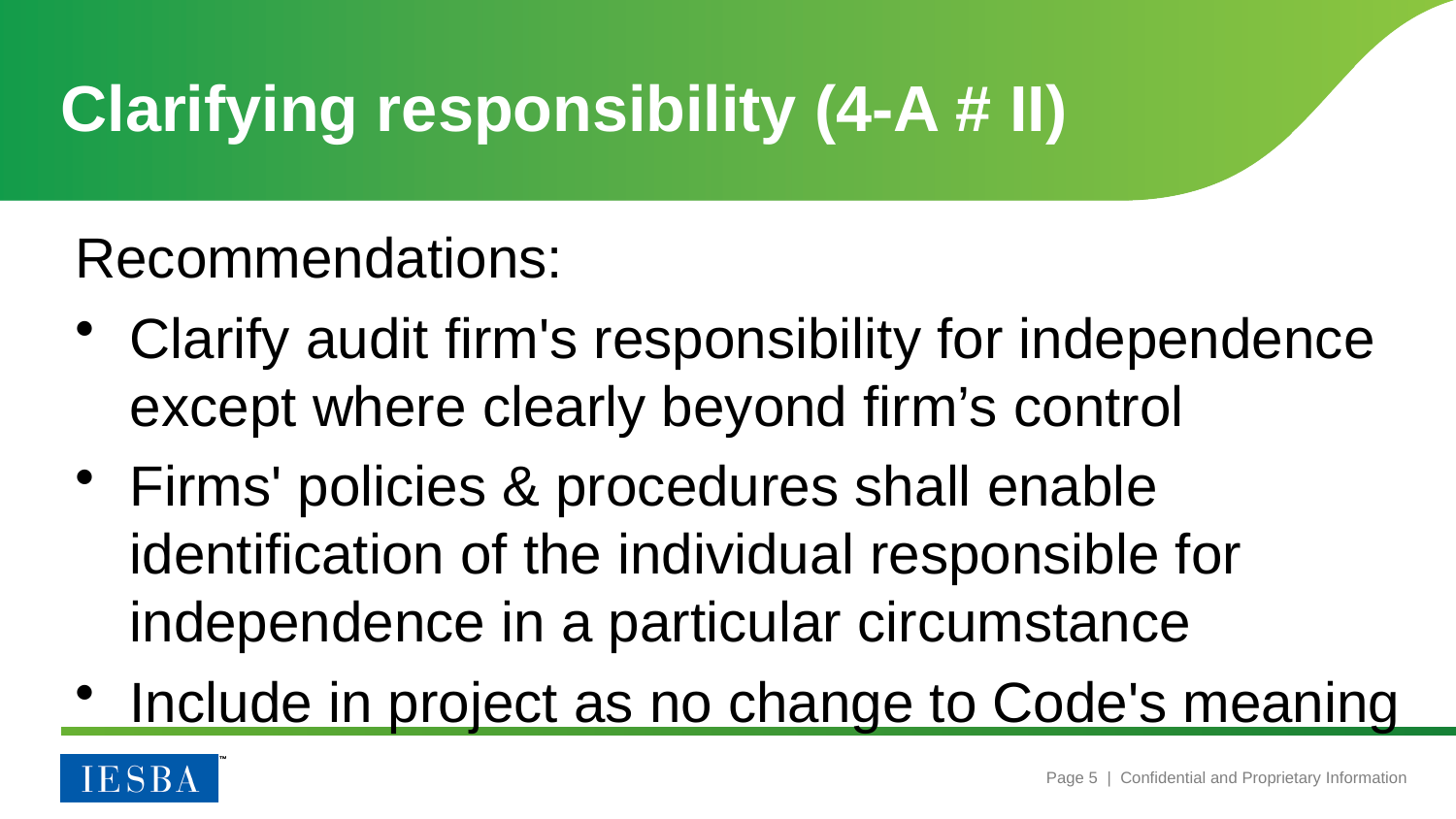

# Clarifying responsibility (4-A # II)
Recommendations:
Clarify audit firm's responsibility for independence except where clearly beyond firm’s control
Firms' policies & procedures shall enable identification of the individual responsible for independence in a particular circumstance
Include in project as no change to Code's meaning